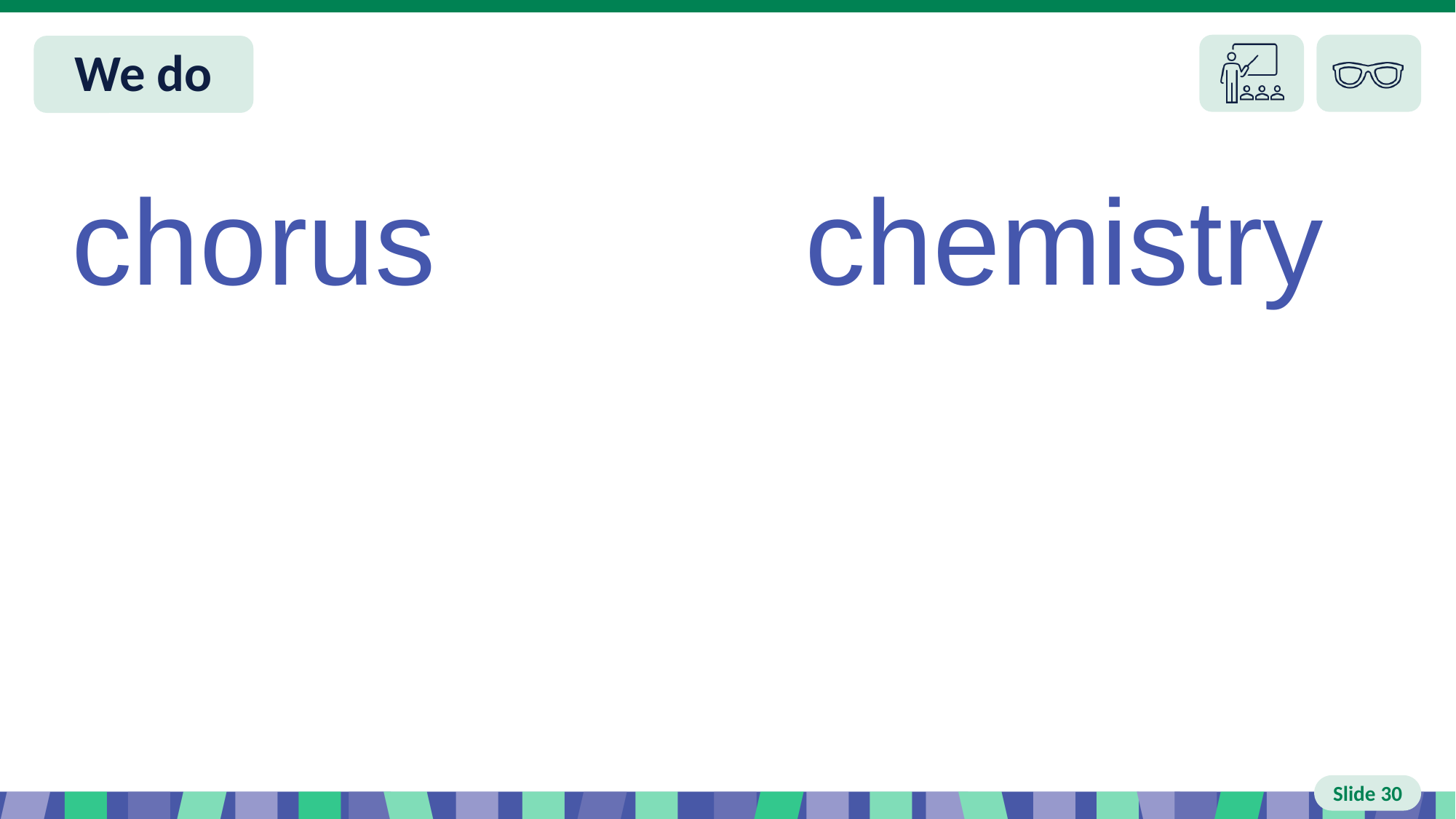

# Slide 30 We do
chorus           chemistry